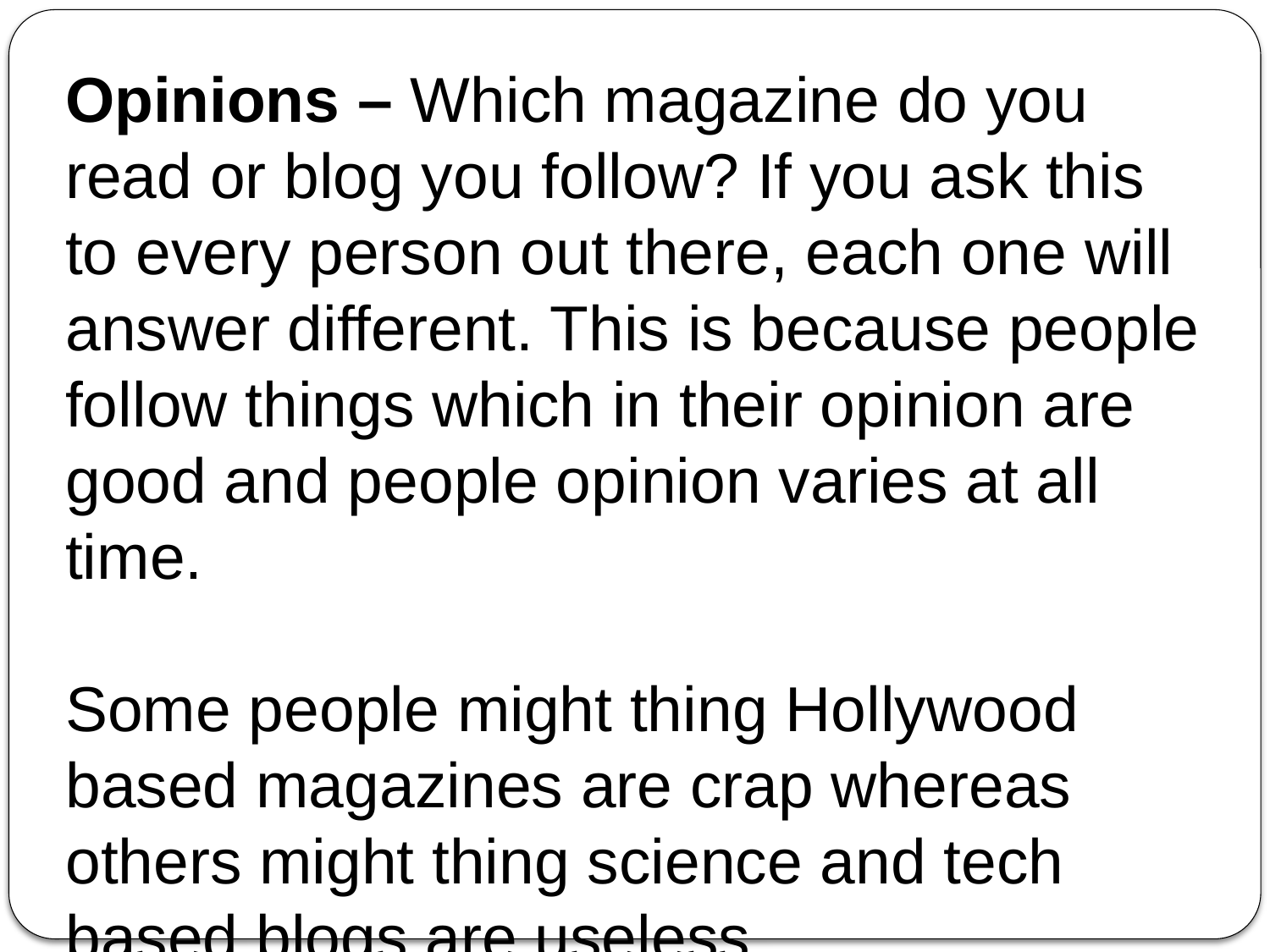

Opinions – Which magazine do you read or blog you follow? If you ask this to every person out there, each one will answer different. This is because people follow things which in their opinion are good and people opinion varies at all time.

Some people might thing Hollywood based magazines are crap whereas others might thing science and tech based blogs are useless